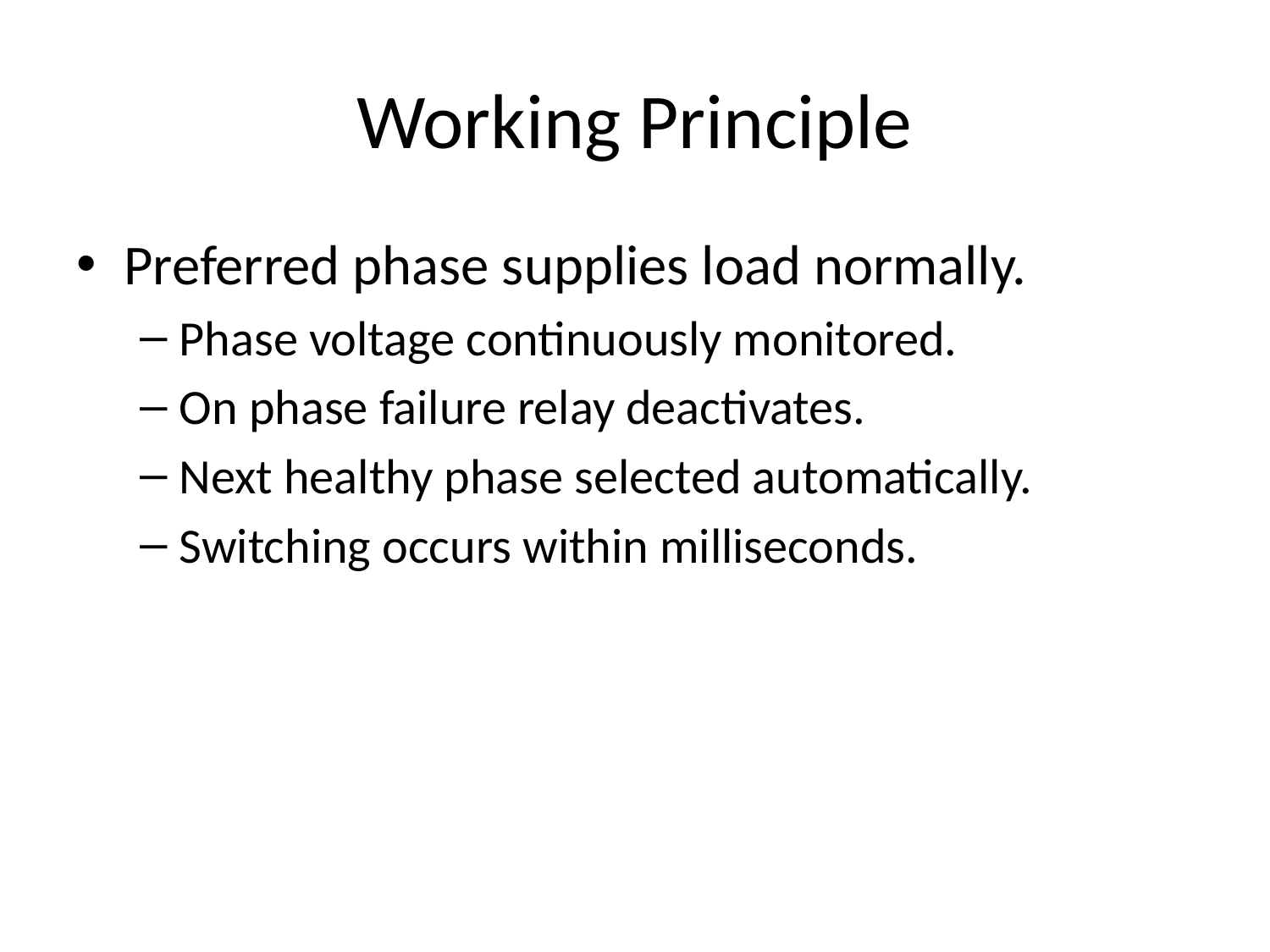

# Working Principle
Preferred phase supplies load normally.
Phase voltage continuously monitored.
On phase failure relay deactivates.
Next healthy phase selected automatically.
Switching occurs within milliseconds.